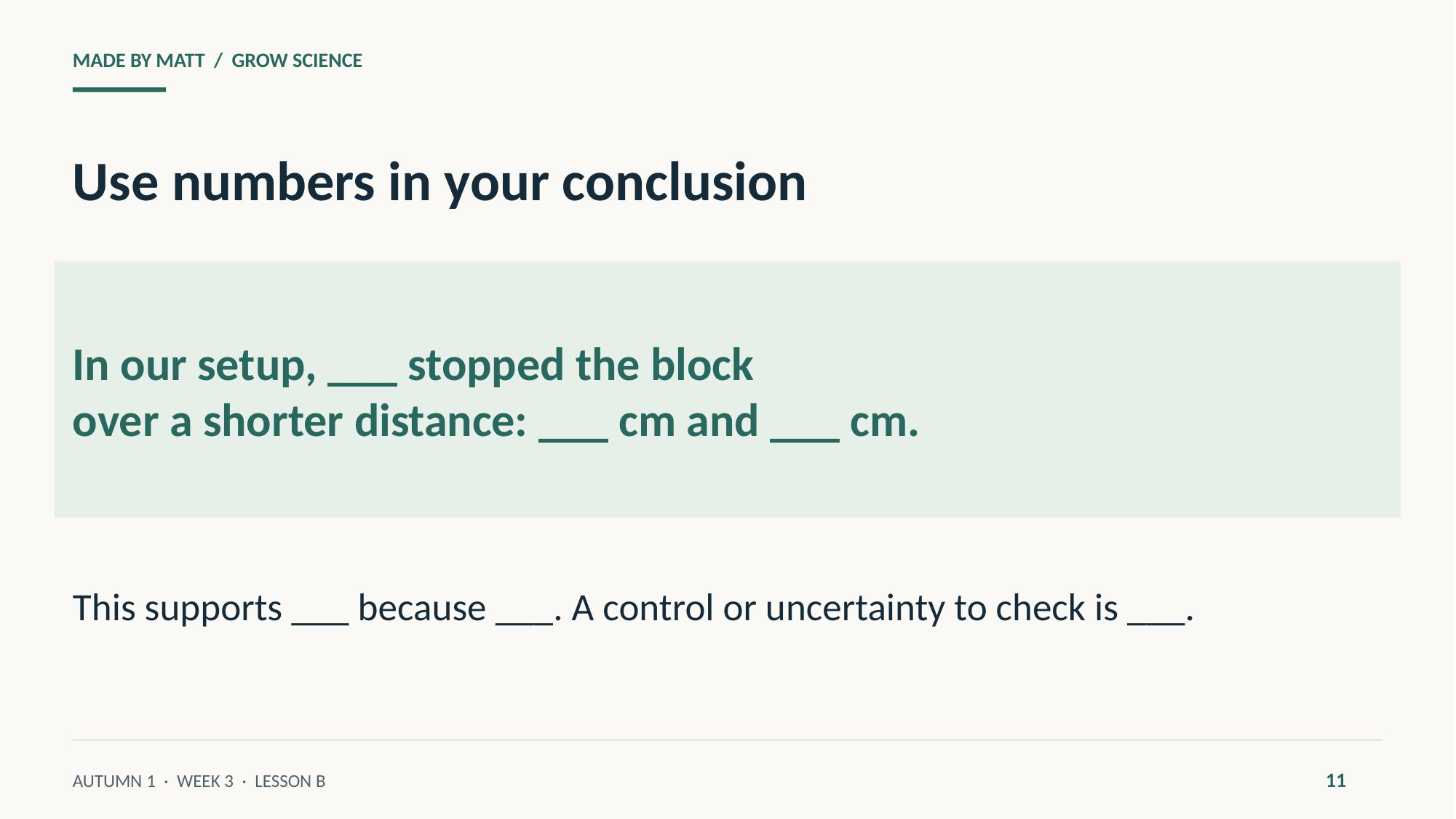

MADE BY MATT  /  GROW SCIENCE

Use numbers in your conclusion
In our setup, ___ stopped the block
over a shorter distance: ___ cm and ___ cm.
This supports ___ because ___. A control or uncertainty to check is ___.

11
AUTUMN 1  ·  WEEK 3  ·  LESSON B